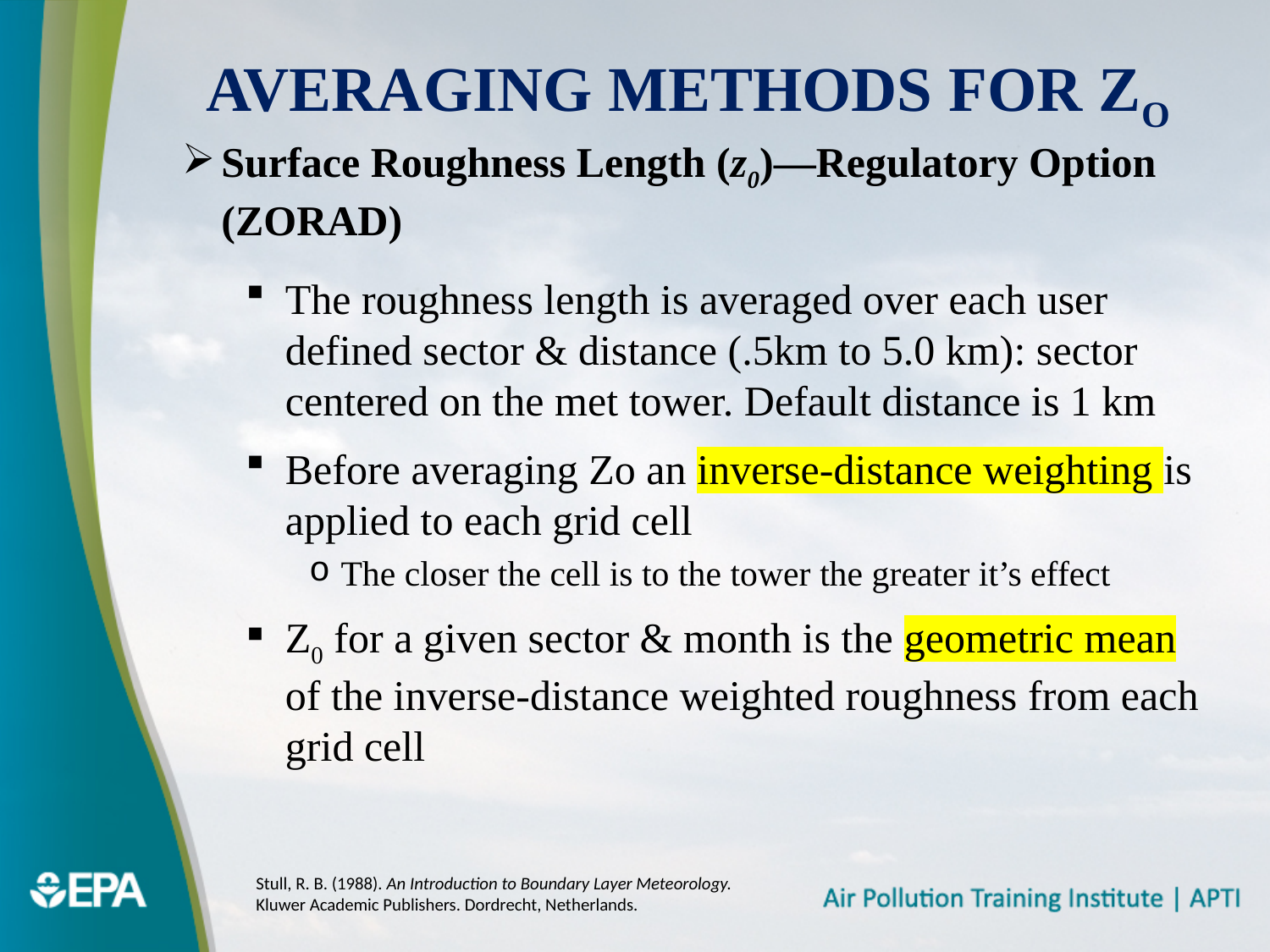

# Averaging Methods for Zo
Surface Roughness Length (z0)—Regulatory Option (ZORAD)
The roughness length is averaged over each user defined sector & distance (.5km to 5.0 km): sector centered on the met tower. Default distance is 1 km
Before averaging Zo an inverse-distance weighting is applied to each grid cell
The closer the cell is to the tower the greater it’s effect
Z0 for a given sector & month is the geometric mean of the inverse-distance weighted roughness from each grid cell

Stull, R. B. (1988). An Introduction to Boundary Layer Meteorology.
Kluwer Academic Publishers. Dordrecht, Netherlands.